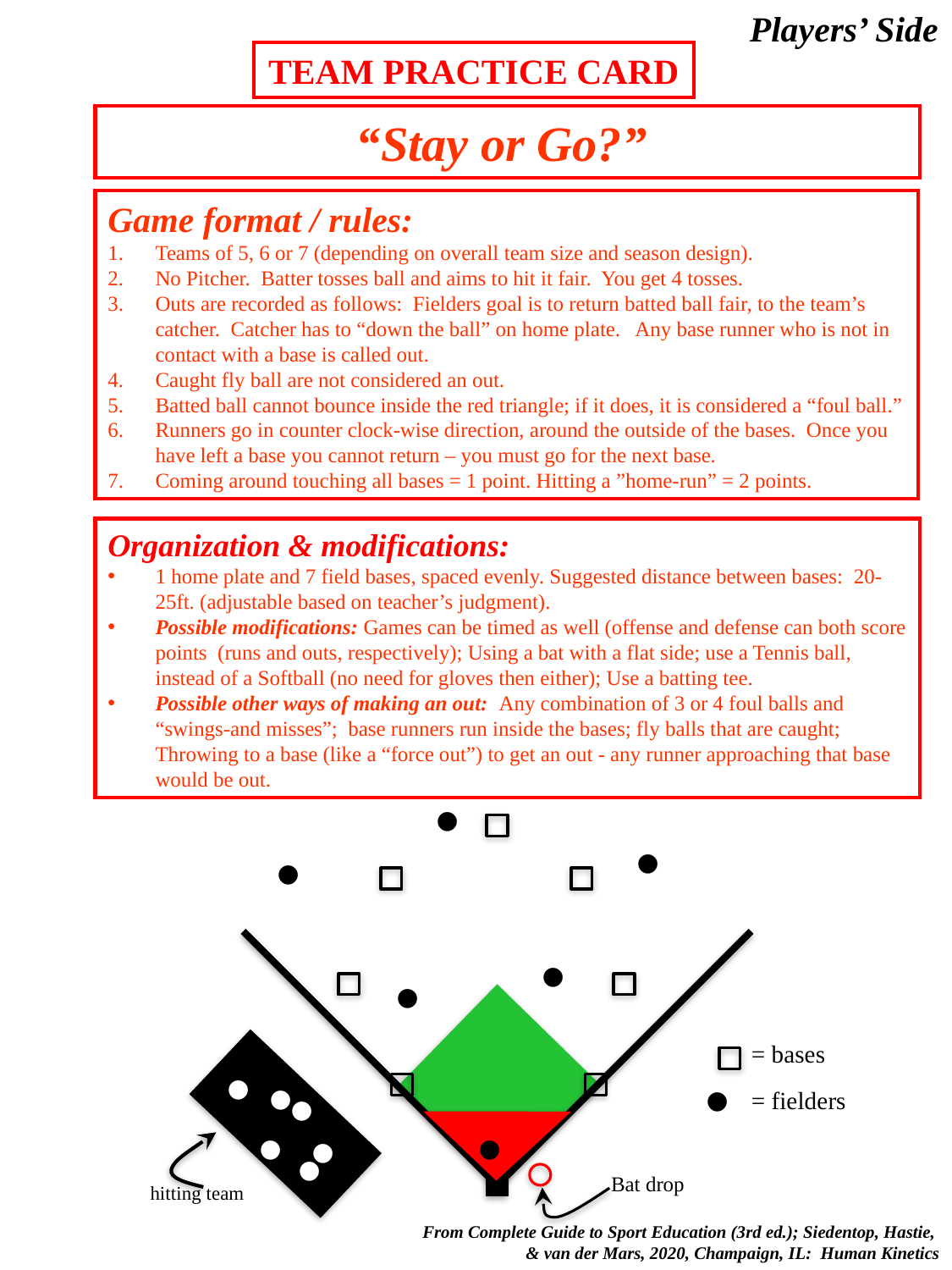

Players’ Side
TEAM PRACTICE CARD
“Stay or Go?”
Game format / rules:
Teams of 5, 6 or 7 (depending on overall team size and season design).
No Pitcher.  Batter tosses ball and aims to hit it fair.  You get 4 tosses.
Outs are recorded as follows:  Fielders goal is to return batted ball fair, to the team’s catcher.  Catcher has to “down the ball” on home plate.   Any base runner who is not in contact with a base is called out.
Caught fly ball are not considered an out.
Batted ball cannot bounce inside the red triangle; if it does, it is considered a “foul ball.”
Runners go in counter clock-wise direction, around the outside of the bases.  Once you have left a base you cannot return – you must go for the next base.
Coming around touching all bases = 1 point. Hitting a ”home-run” = 2 points.
Organization & modifications:
1 home plate and 7 field bases, spaced evenly. Suggested distance between bases:  20-25ft. (adjustable based on teacher’s judgment).
Possible modifications: Games can be timed as well (offense and defense can both score points  (runs and outs, respectively); Using a bat with a flat side; use a Tennis ball, instead of a Softball (no need for gloves then either); Use a batting tee.
Possible other ways of making an out:  Any combination of 3 or 4 foul balls and “swings-and misses”;  base runners run inside the bases; fly balls that are caught; Throwing to a base (like a “force out”) to get an out - any runner approaching that base would be out.

= bases

= fielders

Bat drop
hitting team

 From Complete Guide to Sport Education (3rd ed.); Siedentop, Hastie,
& van der Mars, 2020, Champaign, IL:  Human Kinetics